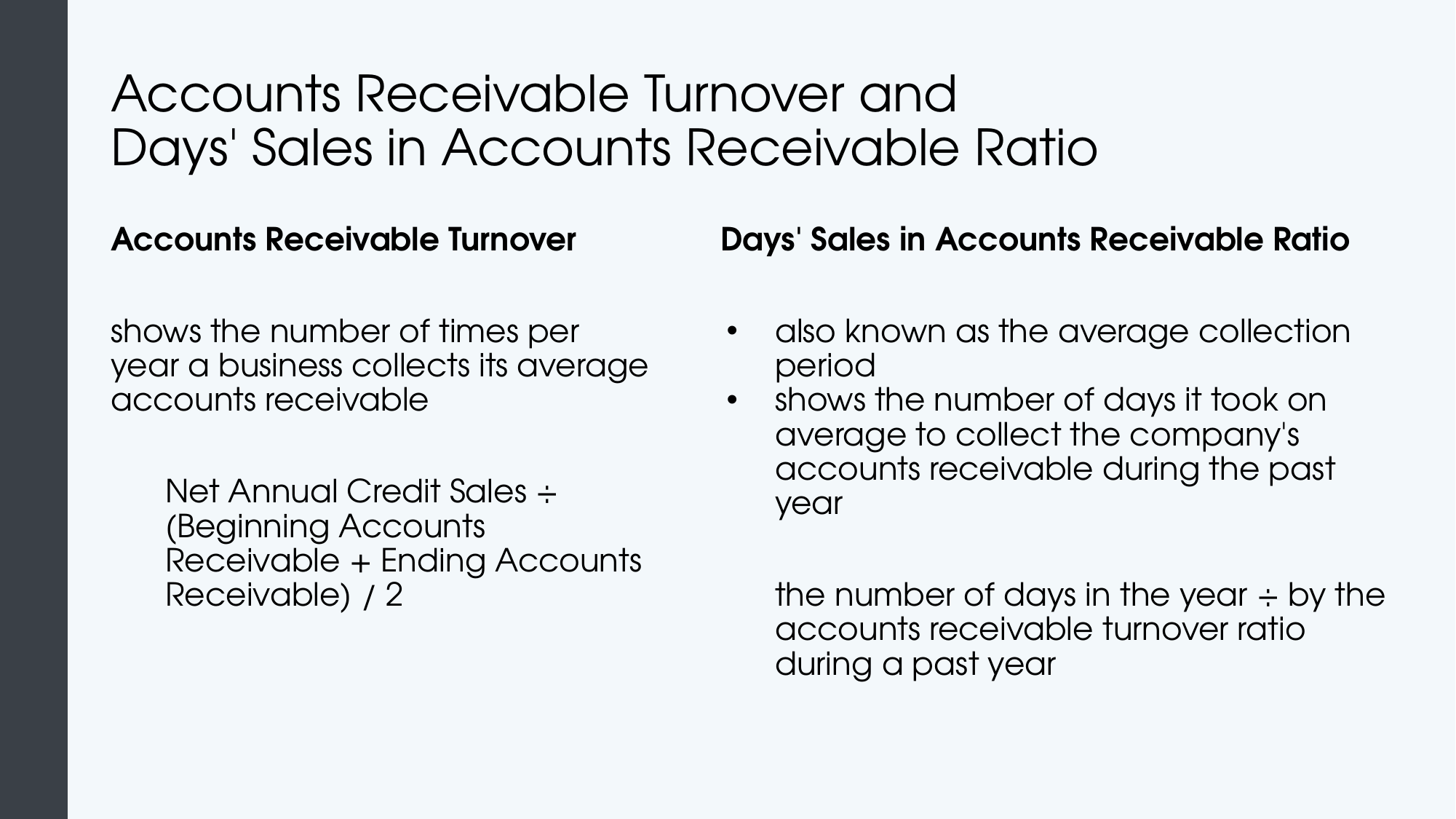

# Accounts Receivable Turnover and Days' Sales in Accounts Receivable Ratio
Accounts Receivable Turnover

shows the number of times per year a business collects its average accounts receivable

Net Annual Credit Sales ÷ (Beginning Accounts Receivable + Ending Accounts Receivable) / 2
Days' Sales in Accounts Receivable Ratio

also known as the average collection period
shows the number of days it took on average to collect the company's accounts receivable during the past year

the number of days in the year ÷ by the accounts receivable turnover ratio during a past year